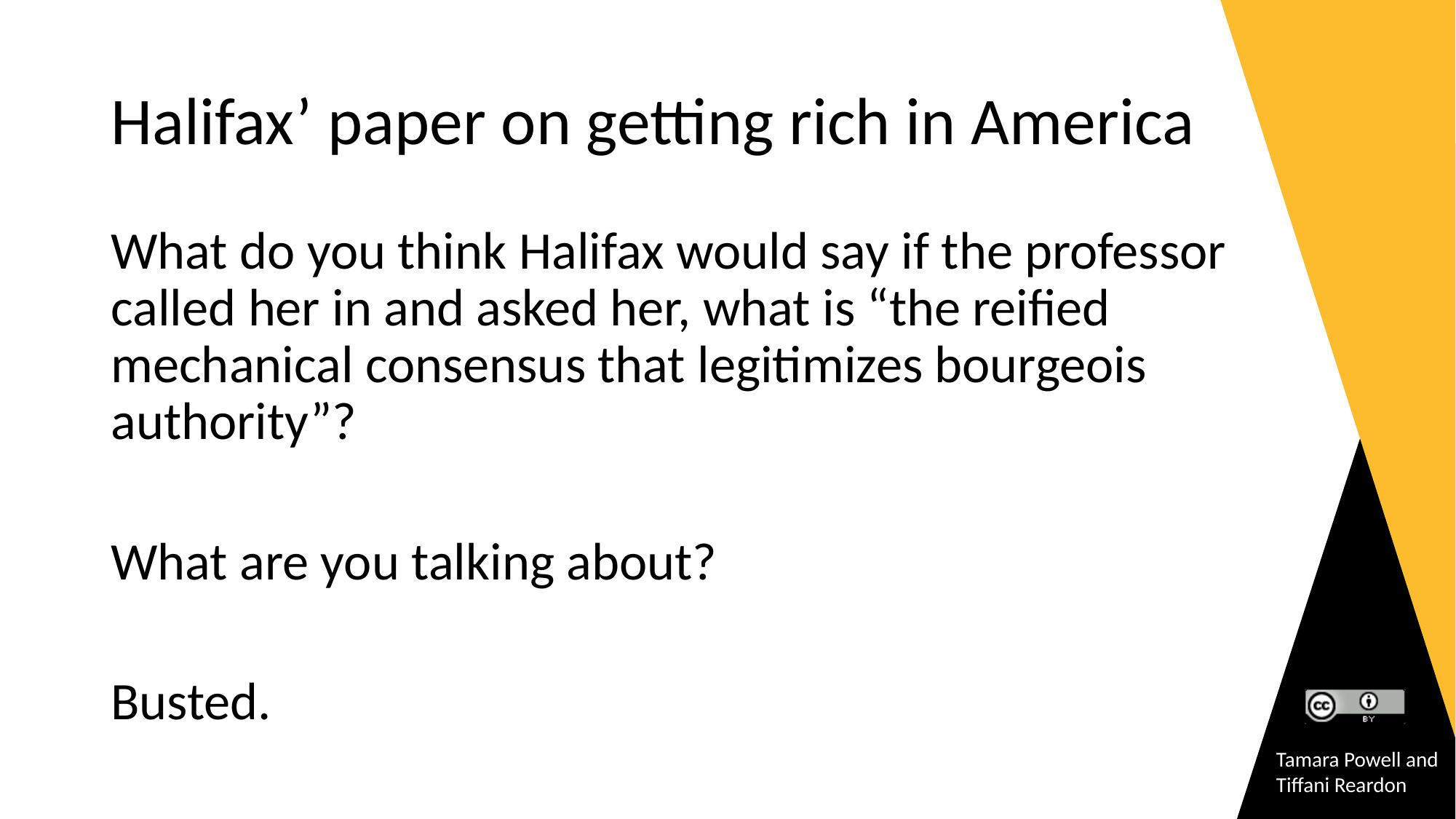

# Halifax’ paper on getting rich in America
What do you think Halifax would say if the professor called her in and asked her, what is “the reified mechanical consensus that legitimizes bourgeois authority”?

What are you talking about?

Busted.